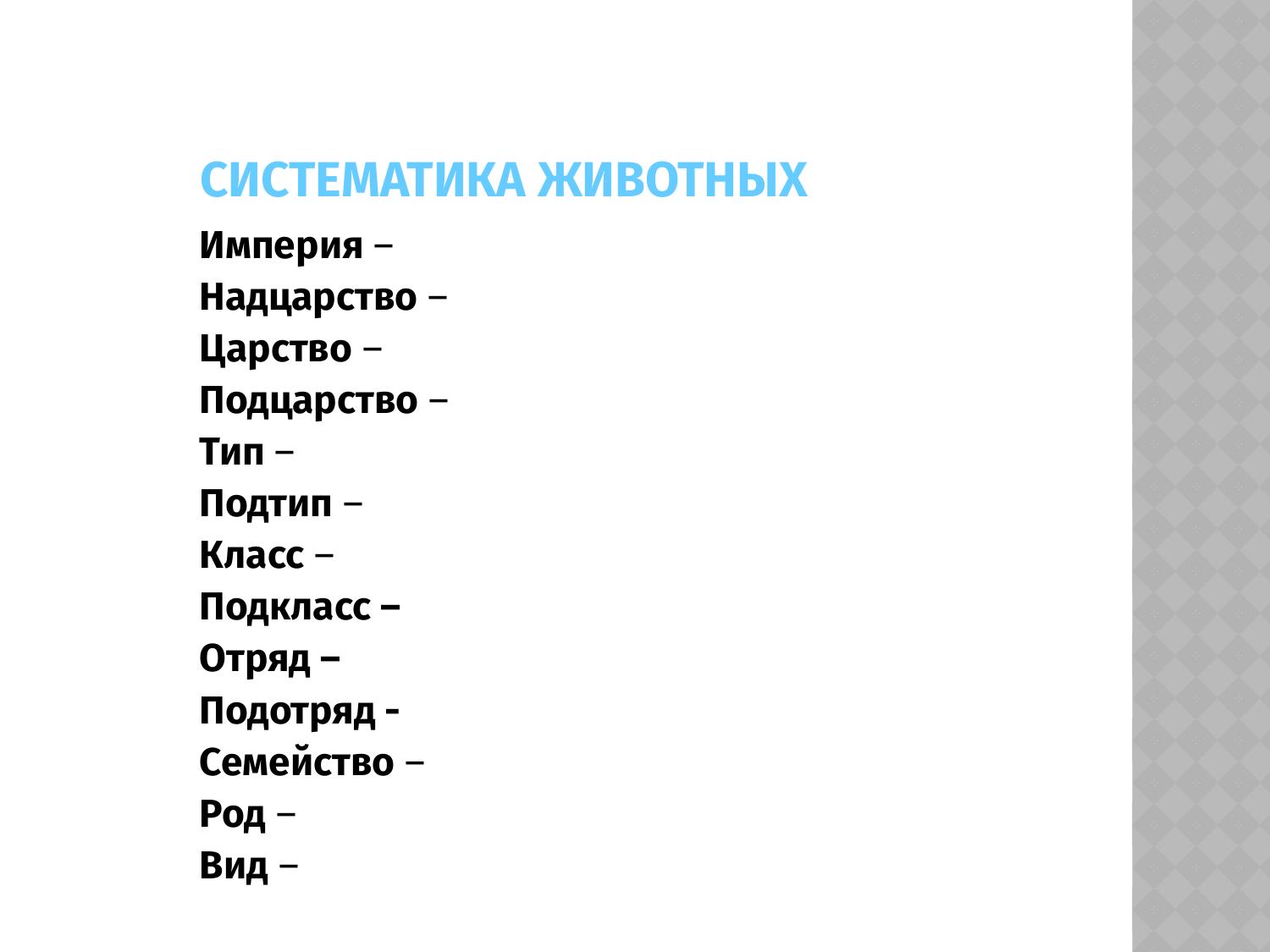

# Систематика животных
           Империя –
           Надцарство –
           Царство –
           Подцарство –
           Тип –
           Подтип –
           Класс –
           Подкласс –
           Отряд –
           Подотряд -
           Семейство –
           Род –
           Вид –